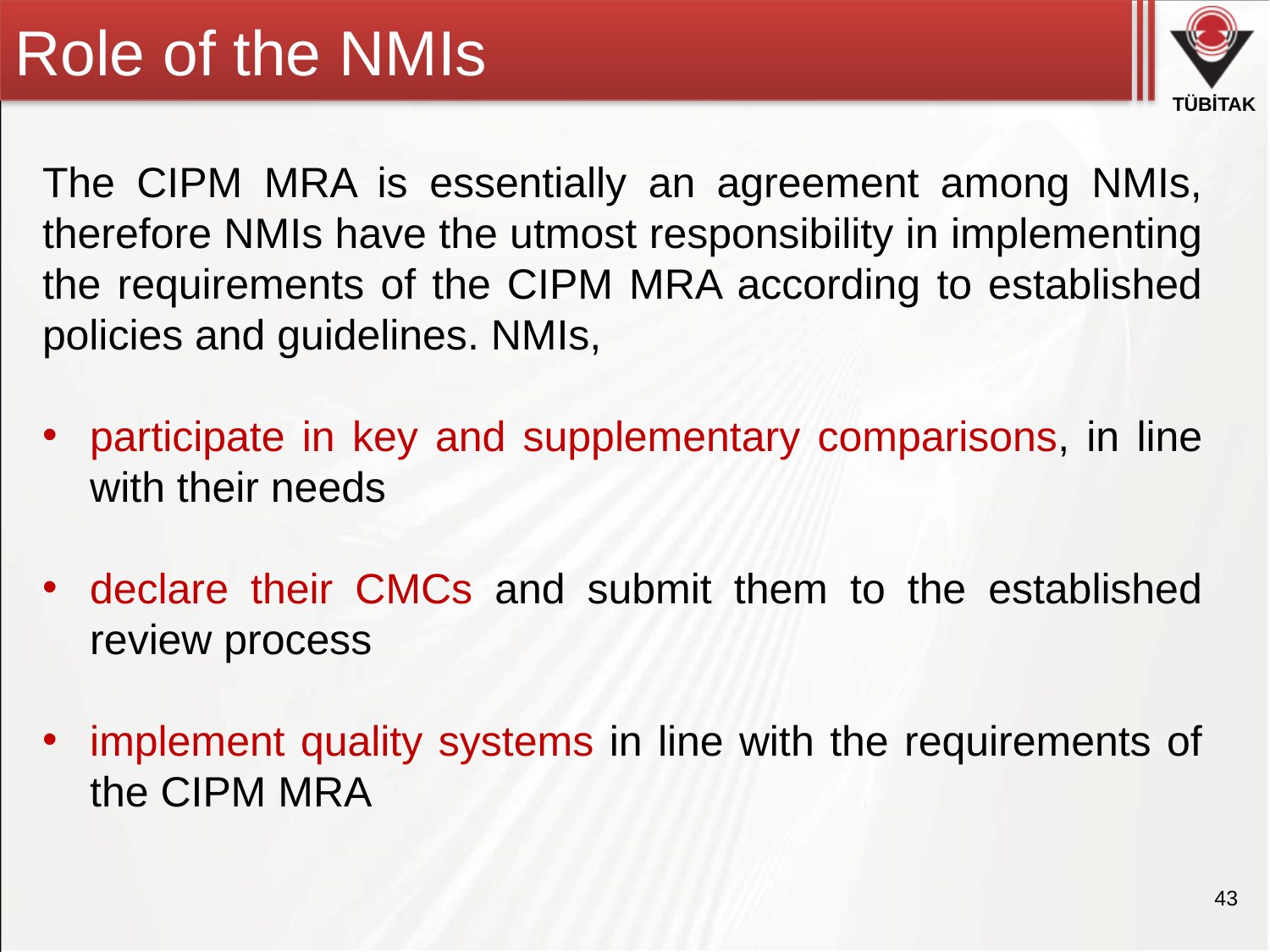

Role of the NMIs
The CIPM MRA is essentially an agreement among NMIs, therefore NMIs have the utmost responsibility in implementing the requirements of the CIPM MRA according to established policies and guidelines. NMIs,

participate in key and supplementary comparisons, in line with their needs

declare their CMCs and submit them to the established review process

implement quality systems in line with the requirements of the CIPM MRA
43